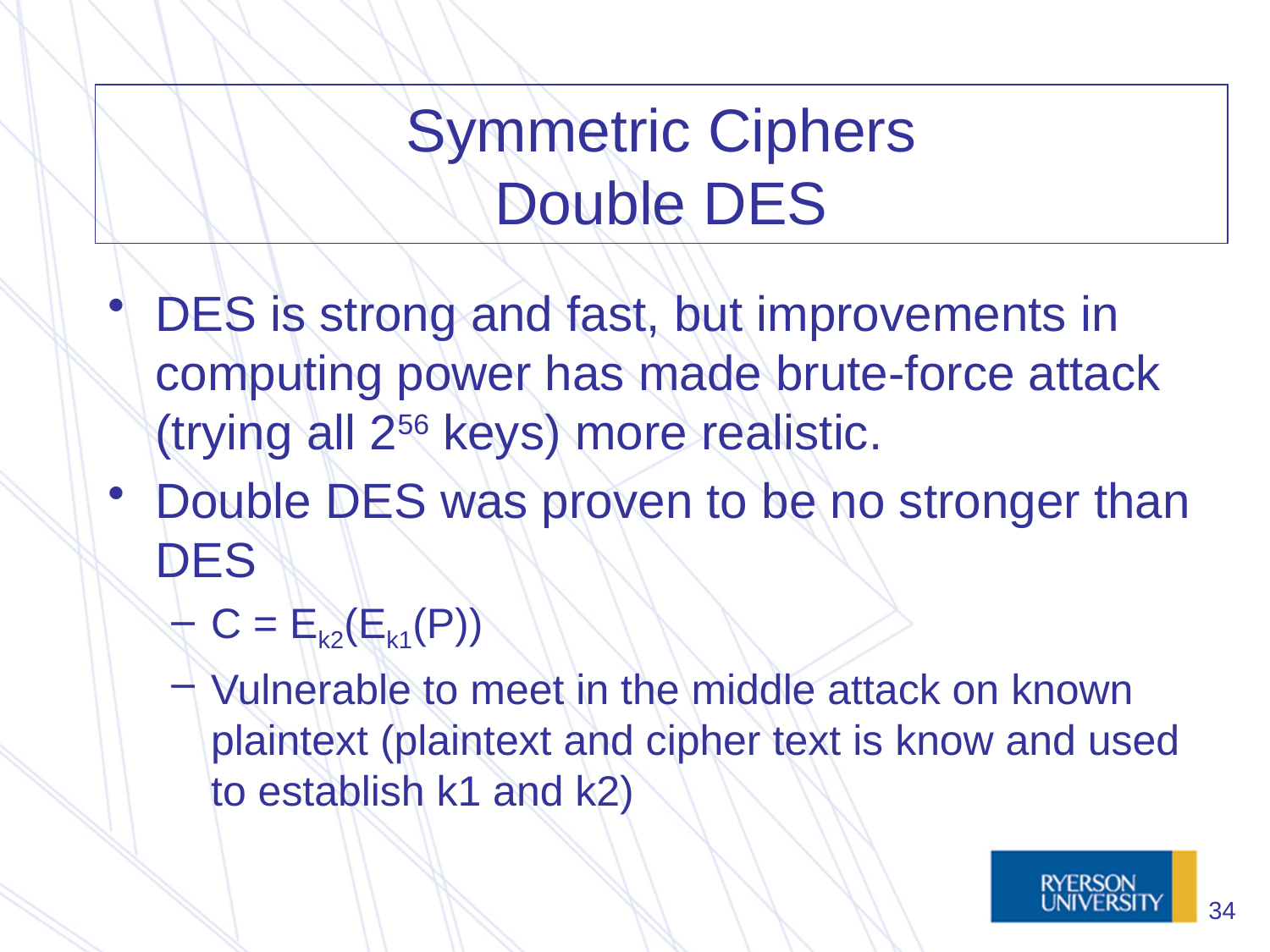

# Symmetric Ciphers Double DES
DES is strong and fast, but improvements in computing power has made brute-force attack (trying all 256 keys) more realistic.
Double DES was proven to be no stronger than DES
C = Ek2(Ek1(P))‏
Vulnerable to meet in the middle attack on known plaintext (plaintext and cipher text is know and used to establish k1 and k2)‏

34